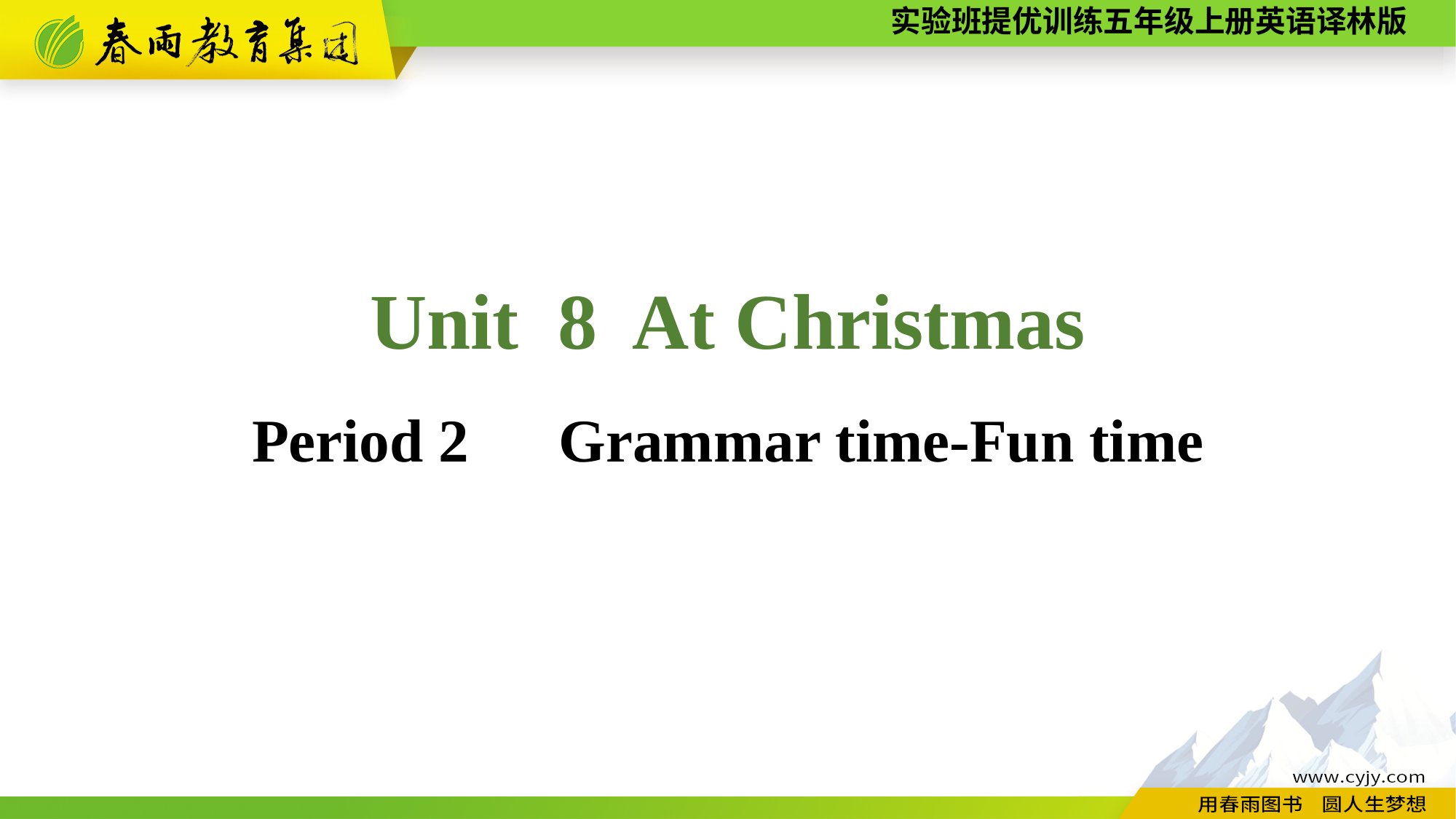

Unit  8  At Christmas
Period 2　Grammar time-Fun time